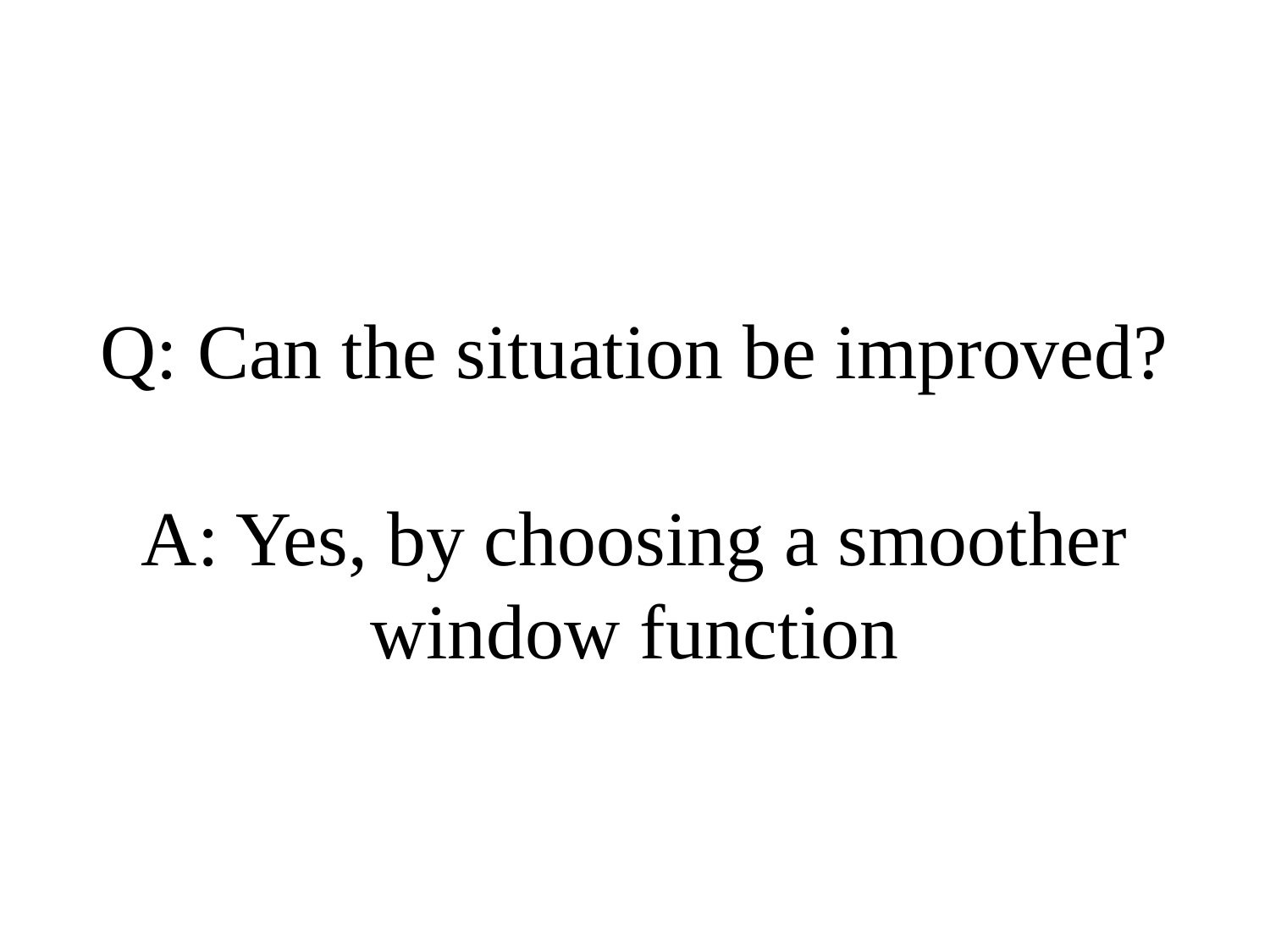

# Q: Can the situation be improved? A: Yes, by choosing a smoother window function